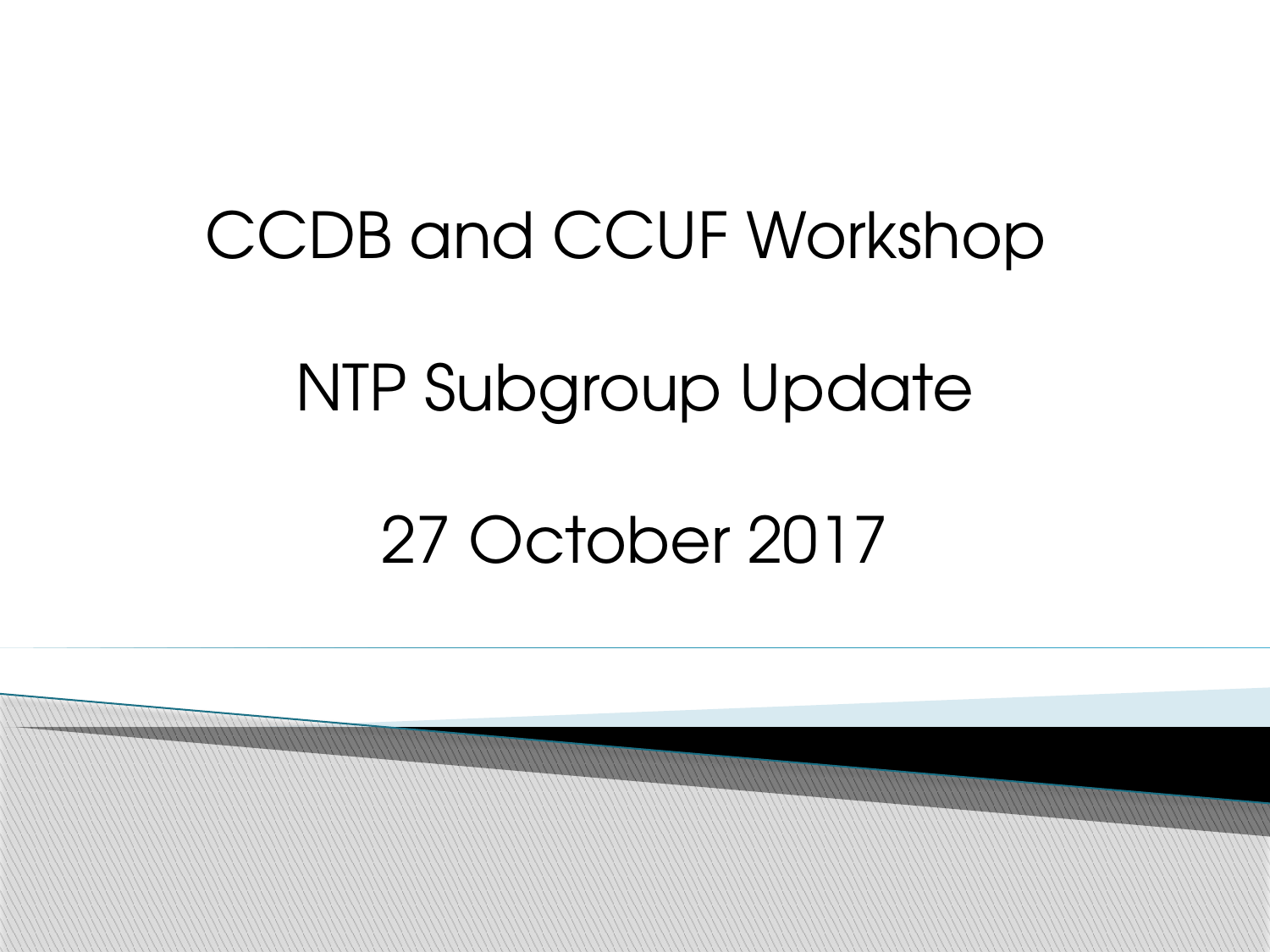

# CCDB and CCUF Workshop NTP Subgroup Update 27 October 2017